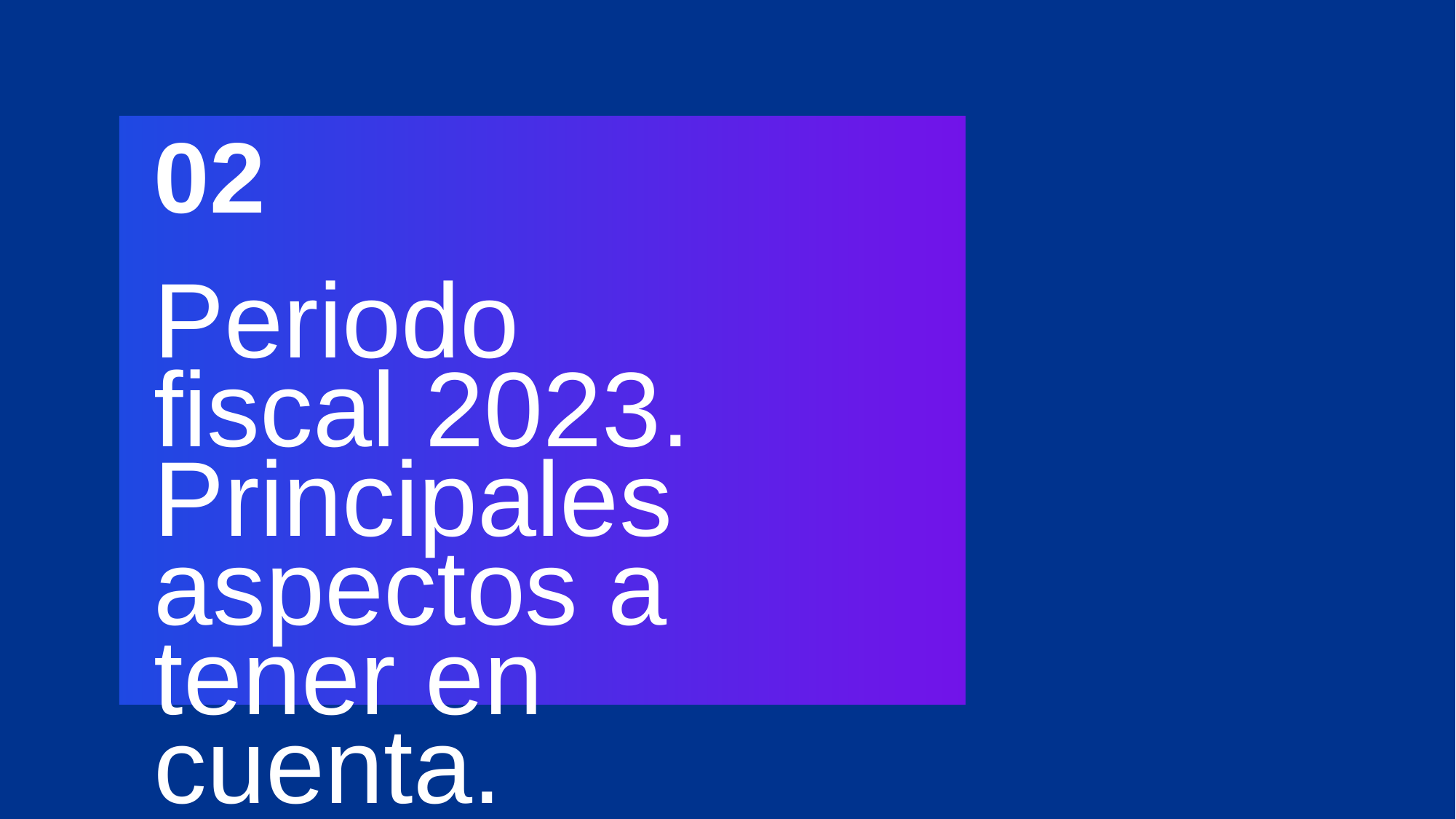

02
# Periodo fiscal 2023. Principales aspectos a tener en cuenta.